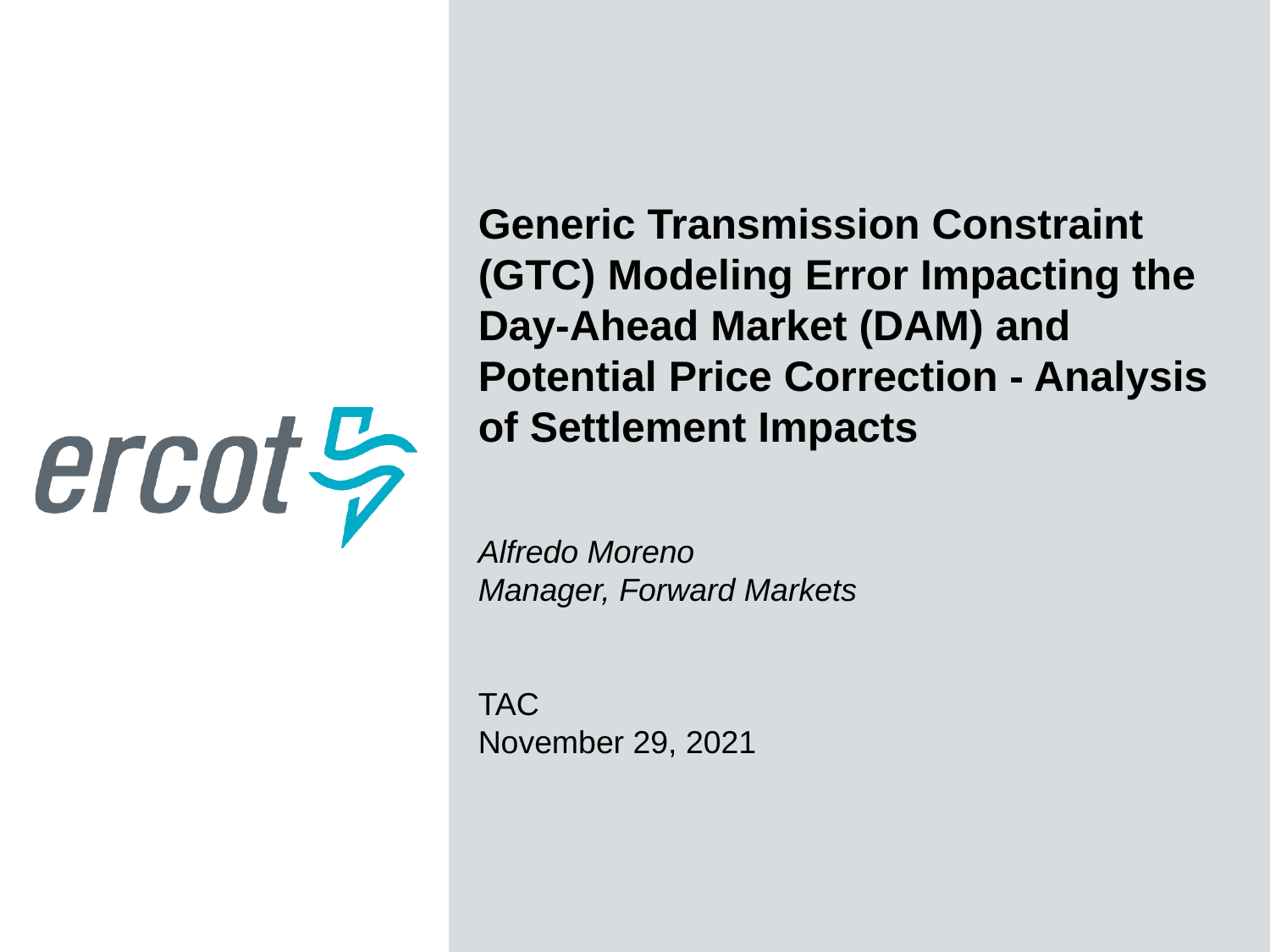

Generic Transmission Constraint (GTC) Modeling Error Impacting the Day-Ahead Market (DAM) and Potential Price Correction - Analysis of Settlement Impacts

Alfredo Moreno
Manager, Forward Markets

TAC
November 29, 2021